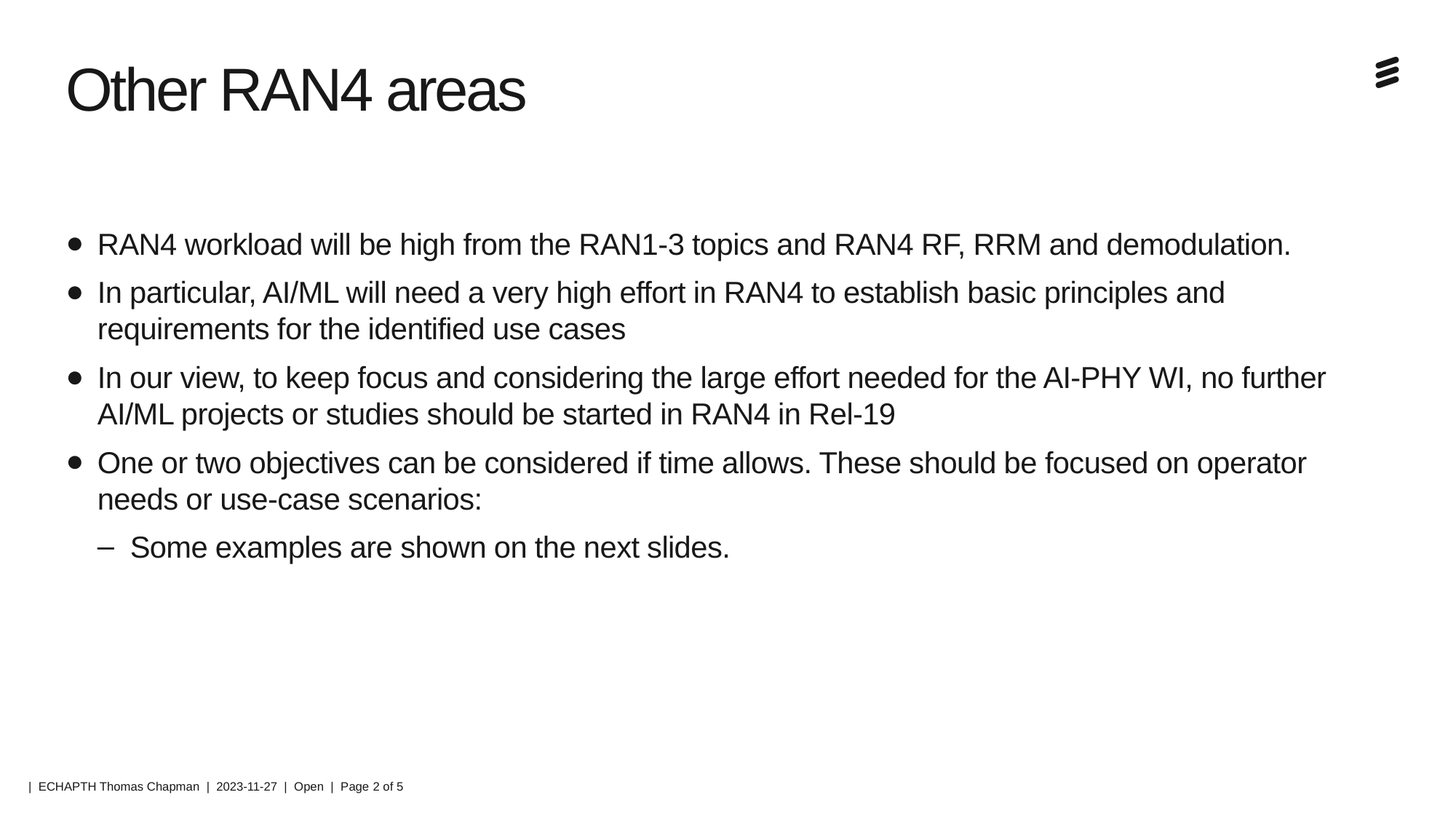

# Other RAN4 areas
RAN4 workload will be high from the RAN1-3 topics and RAN4 RF, RRM and demodulation.
In particular, AI/ML will need a very high effort in RAN4 to establish basic principles and requirements for the identified use cases
In our view, to keep focus and considering the large effort needed for the AI-PHY WI, no further AI/ML projects or studies should be started in RAN4 in Rel-19
One or two objectives can be considered if time allows. These should be focused on operator needs or use-case scenarios:
Some examples are shown on the next slides.